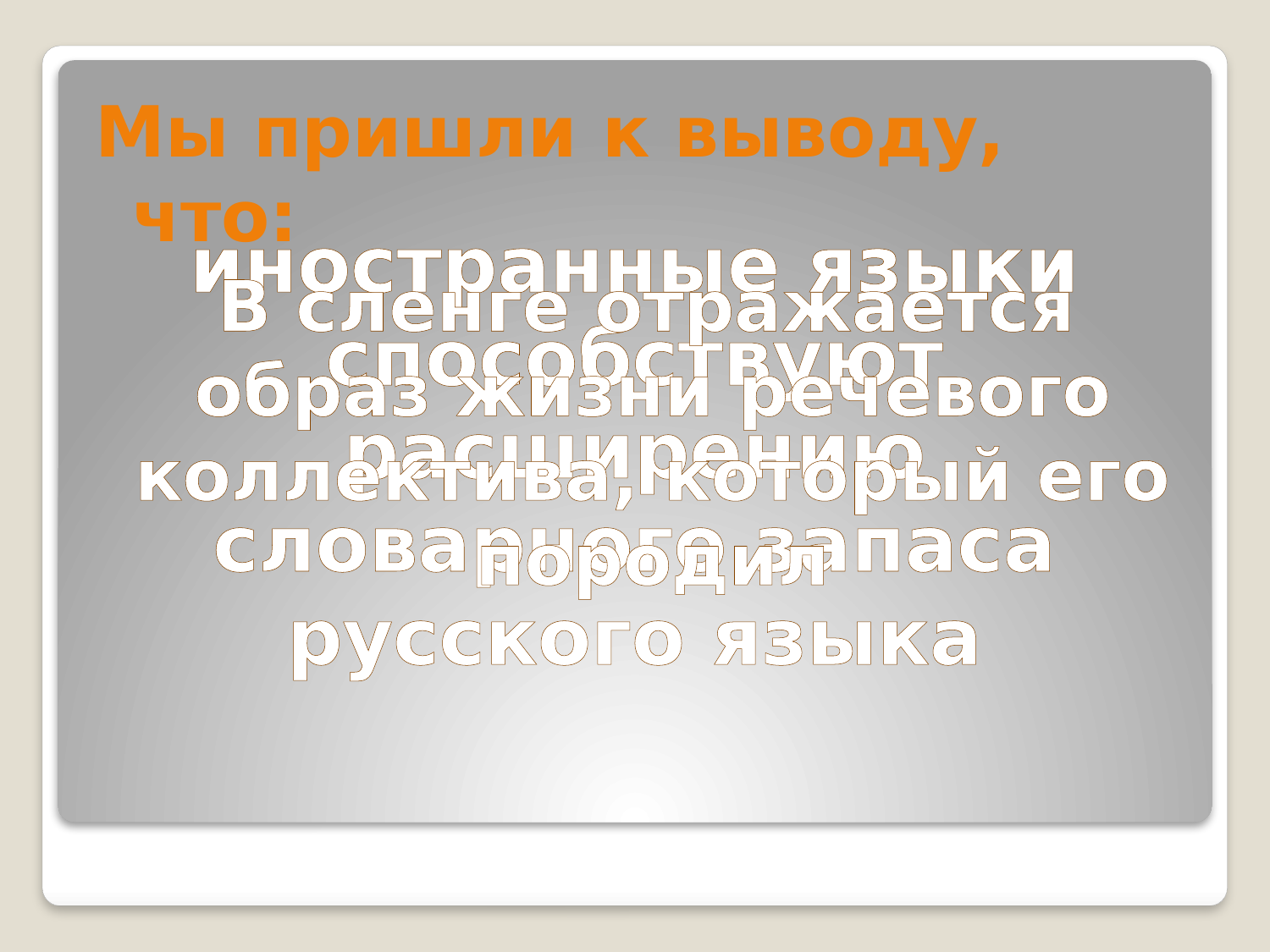

Мы пришли к выводу, что:

иностранные языки способствуют расширению словарного запаса русского языка
 В сленге отражается образ жизни речевого коллектива, который его породил